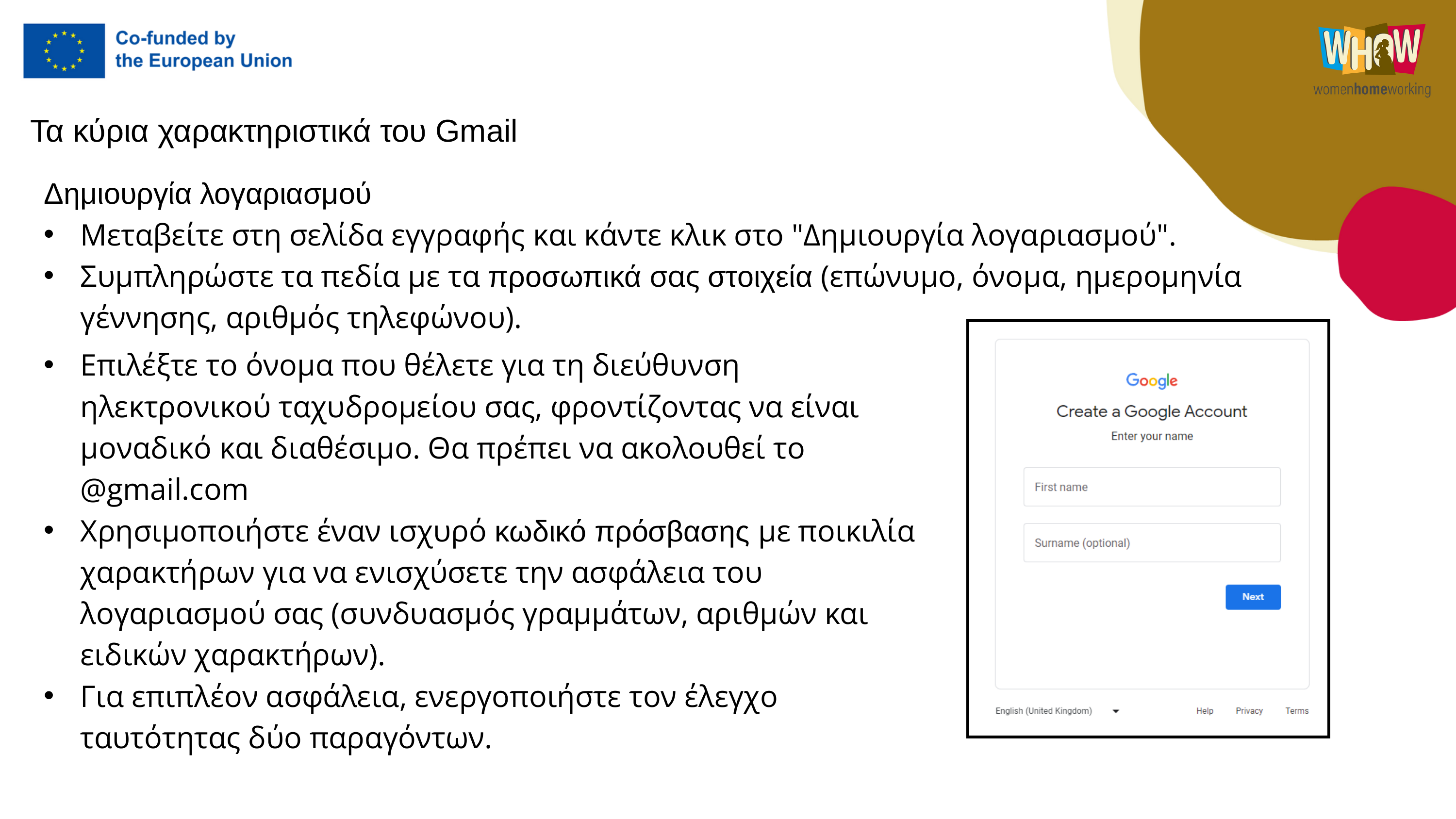

Τα κύρια χαρακτηριστικά του Gmail
Δημιουργία λογαριασμού
Μεταβείτε στη σελίδα εγγραφής και κάντε κλικ στο "Δημιουργία λογαριασμού".
Συμπληρώστε τα πεδία με τα προσωπικά σας στοιχεία (επώνυμο, όνομα, ημερομηνία γέννησης, αριθμός τηλεφώνου).

Επιλέξτε το όνομα που θέλετε για τη διεύθυνση ηλεκτρονικού ταχυδρομείου σας, φροντίζοντας να είναι μοναδικό και διαθέσιμο. Θα πρέπει να ακολουθεί το @gmail.com
Χρησιμοποιήστε έναν ισχυρό κωδικό πρόσβασης με ποικιλία χαρακτήρων για να ενισχύσετε την ασφάλεια του λογαριασμού σας (συνδυασμός γραμμάτων, αριθμών και ειδικών χαρακτήρων).
Για επιπλέον ασφάλεια, ενεργοποιήστε τον έλεγχο ταυτότητας δύο παραγόντων.